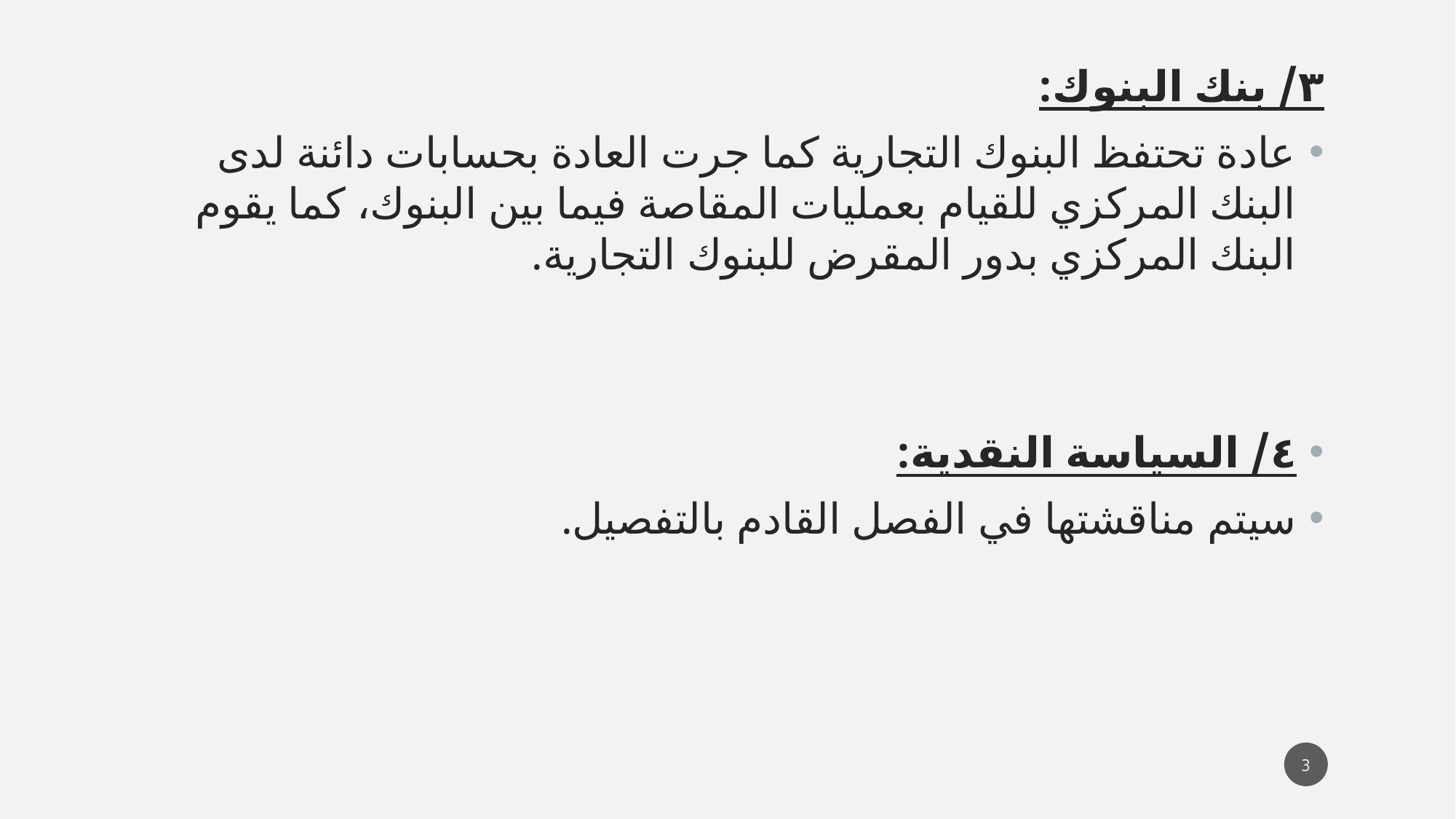

٣/ بنك البنوك:
عادة تحتفظ البنوك التجارية كما جرت العادة بحسابات دائنة لدى البنك المركزي للقيام بعمليات المقاصة فيما بين البنوك، كما يقوم البنك المركزي بدور المقرض للبنوك التجارية.

٤/ السياسة النقدية:
سيتم مناقشتها في الفصل القادم بالتفصيل.
3